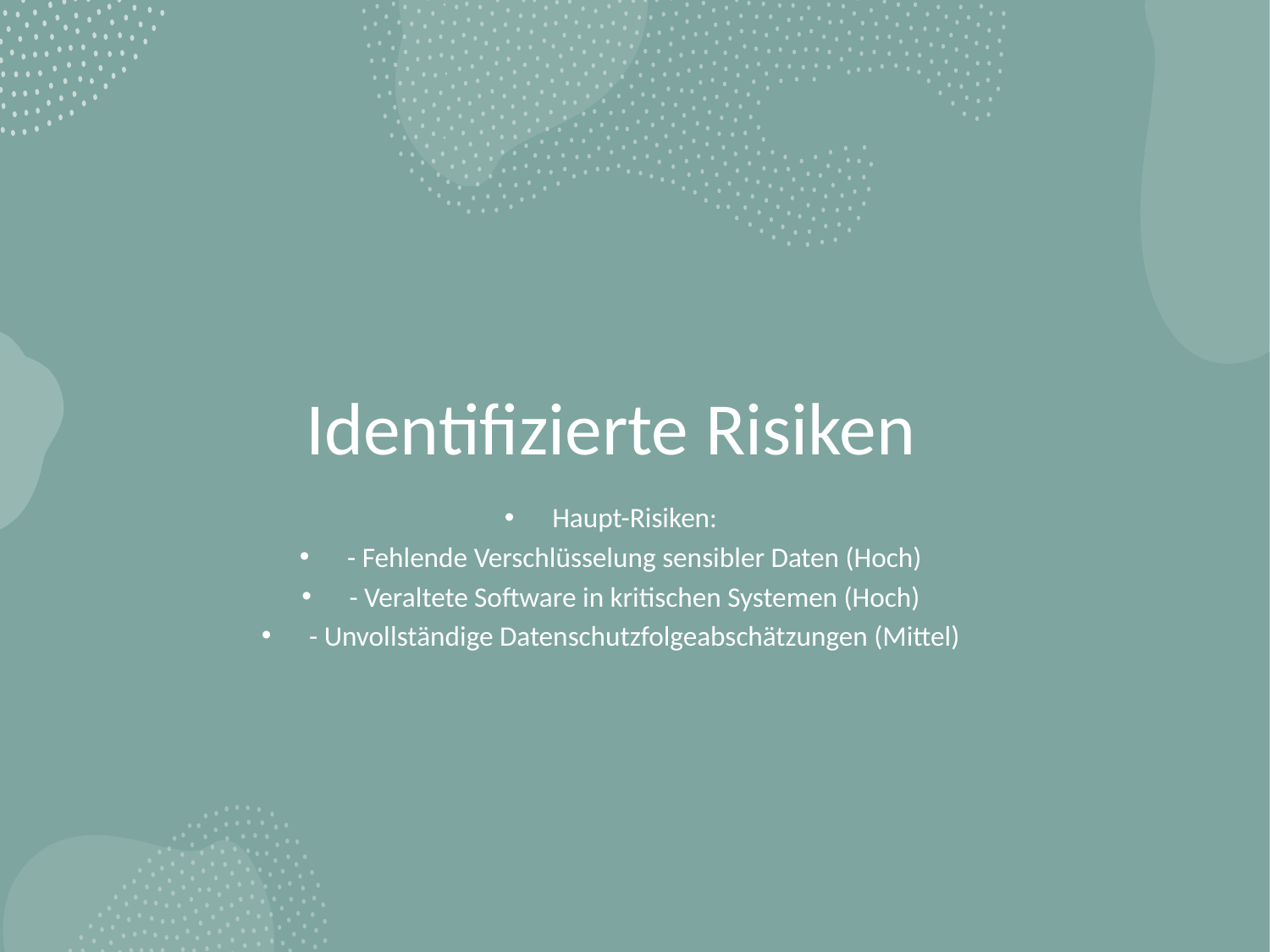

# Identifizierte Risiken
Haupt-Risiken:
- Fehlende Verschlüsselung sensibler Daten (Hoch)
- Veraltete Software in kritischen Systemen (Hoch)
- Unvollständige Datenschutzfolgeabschätzungen (Mittel)